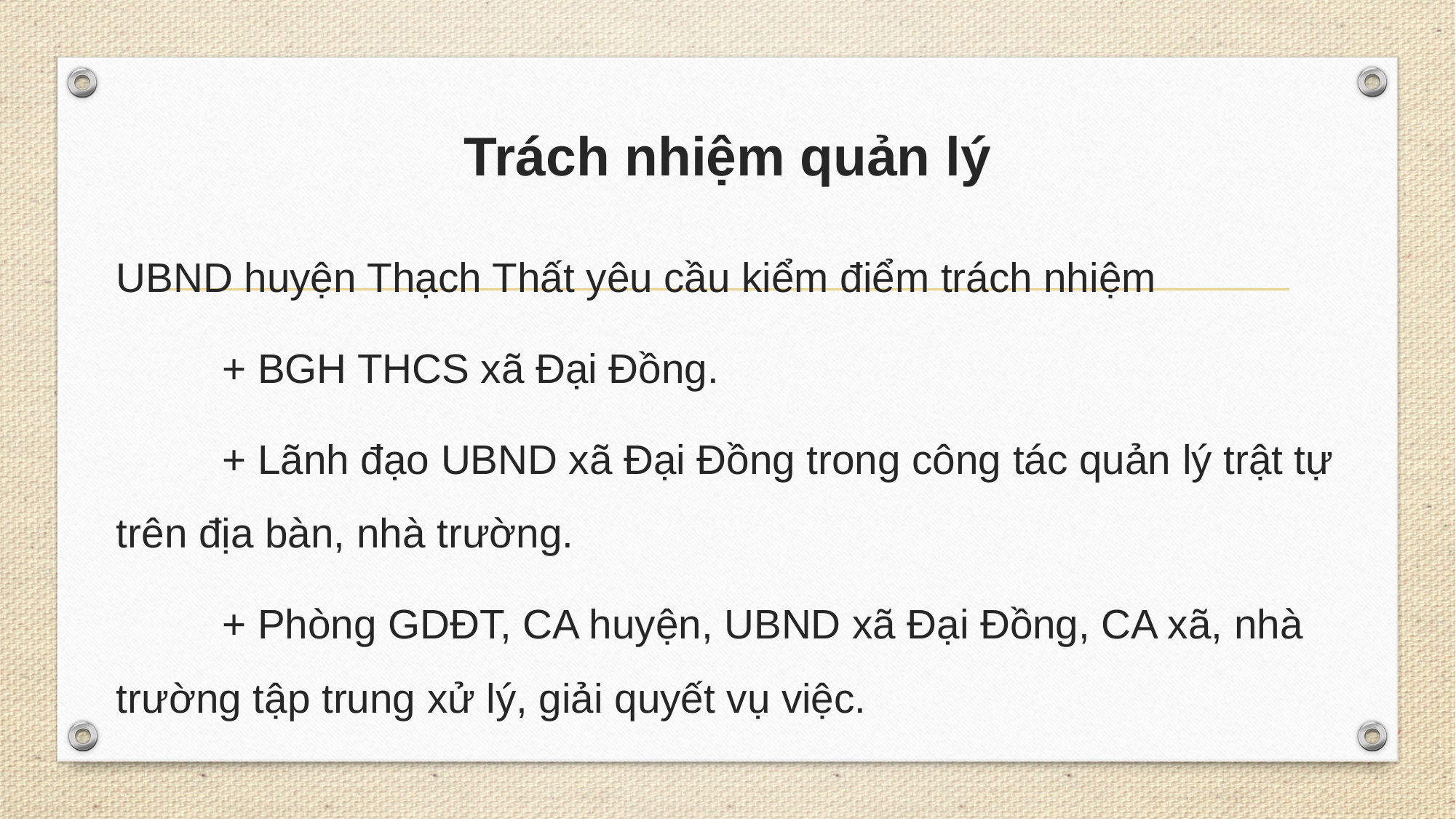

# Trách nhiệm quản lý
UBND huyện Thạch Thất yêu cầu kiểm điểm trách nhiệm
	+ BGH THCS xã Đại Đồng.
	+ Lãnh đạo UBND xã Đại Đồng trong công tác quản lý trật tự trên địa bàn, nhà trường.
	+ Phòng GDĐT, CA huyện, UBND xã Đại Đồng, CA xã, nhà trường tập trung xử lý, giải quyết vụ việc.